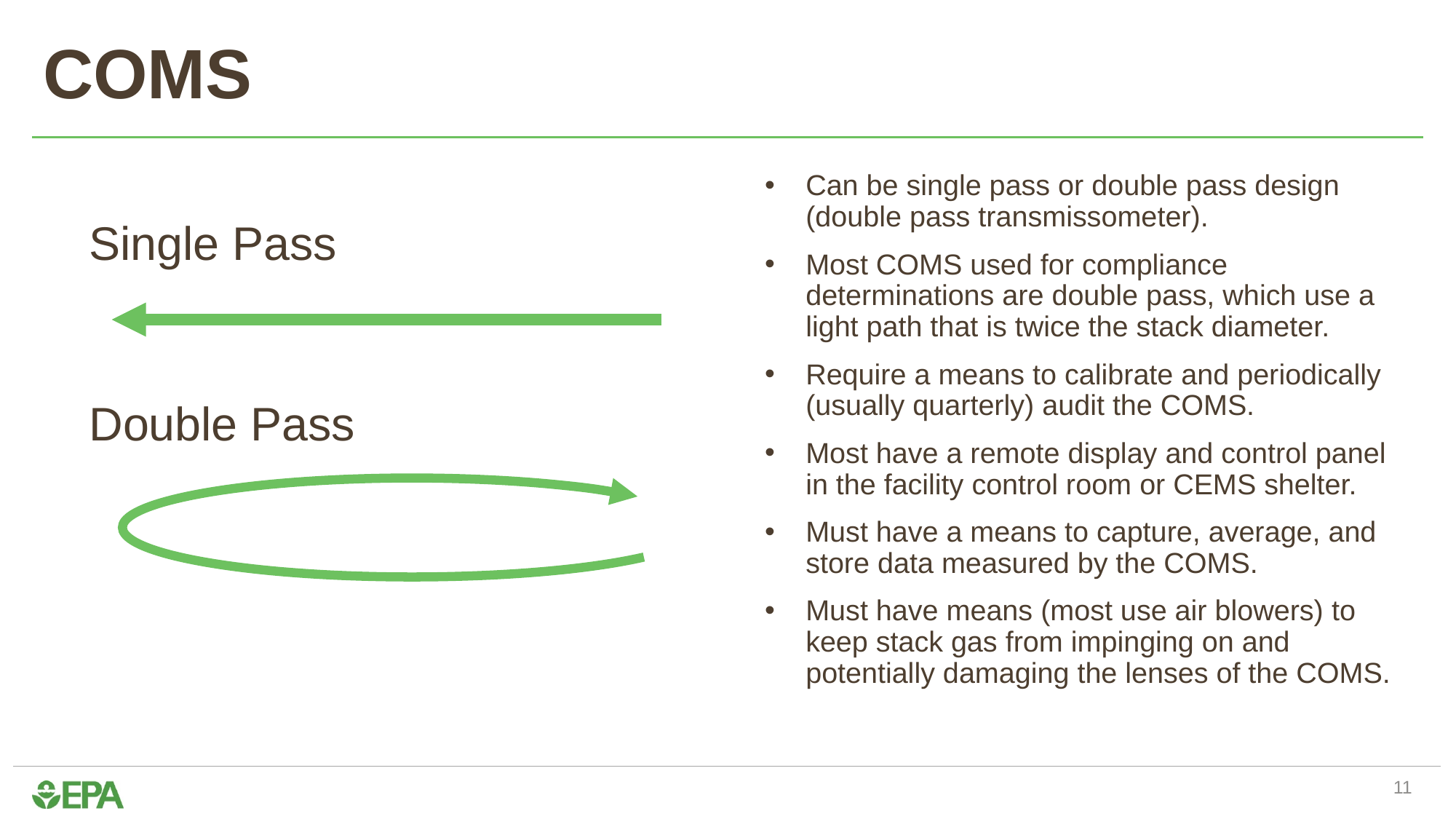

# COMS
Can be single pass or double pass design (double pass transmissometer).
Most COMS used for compliance determinations are double pass, which use a light path that is twice the stack diameter.
Require a means to calibrate and periodically (usually quarterly) audit the COMS.
Most have a remote display and control panel in the facility control room or CEMS shelter.
Must have a means to capture, average, and store data measured by the COMS.
Must have means (most use air blowers) to keep stack gas from impinging on and potentially damaging the lenses of the COMS.

Single Pass
Double Pass

11